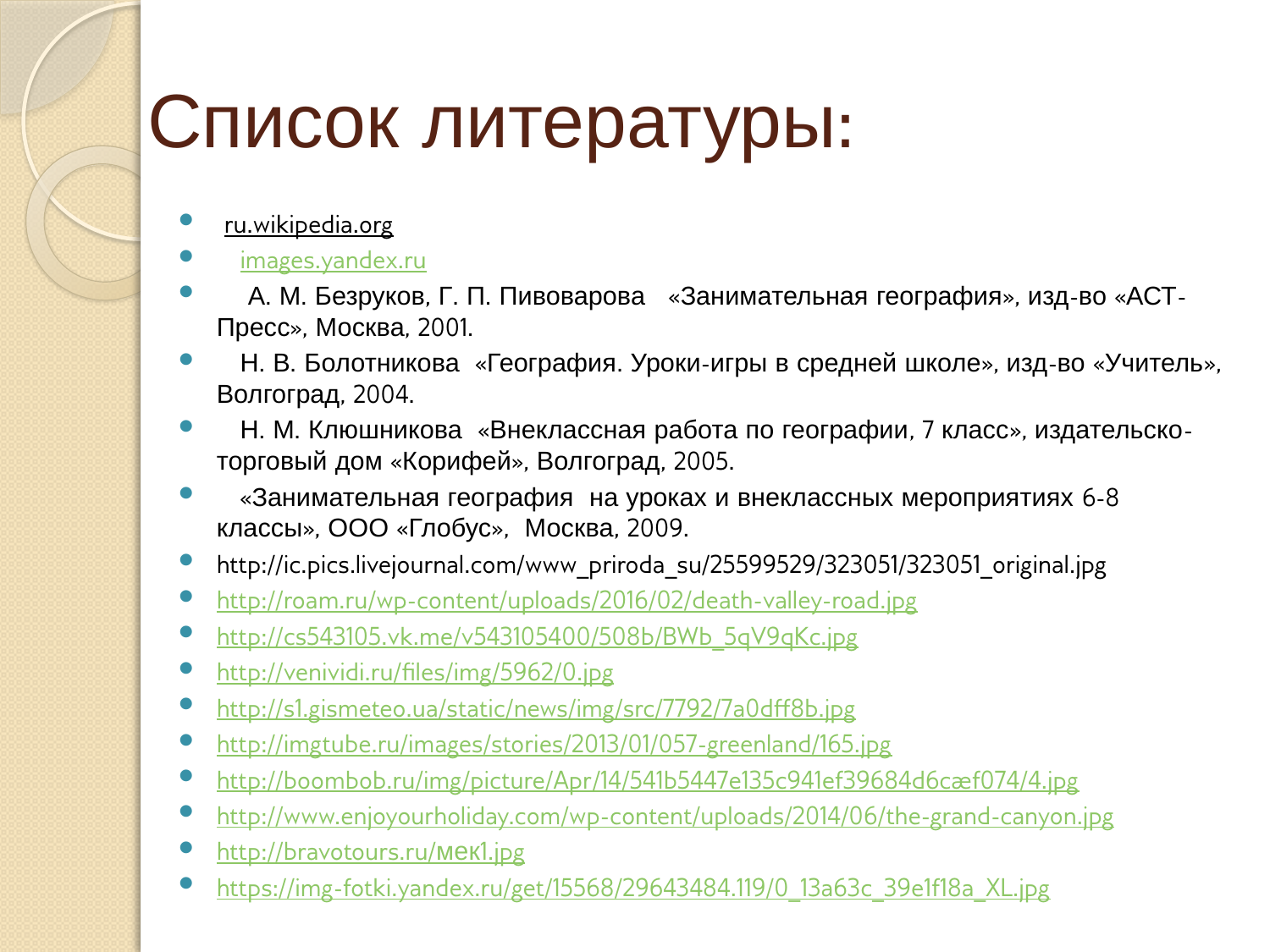

# Список литературы:
 ru.wikipedia.org
   images.yandex.ru
    А. М. Безруков, Г. П. Пивоварова   «Занимательная география», изд-во «АСТ-Пресс», Москва, 2001.
   Н. В. Болотникова  «География. Уроки-игры в средней школе», изд-во «Учитель», Волгоград, 2004.
   Н. М. Клюшникова  «Внеклассная работа по географии, 7 класс», издательско-торговый дом «Корифей», Волгоград, 2005.
   «Занимательная география  на уроках и внеклассных мероприятиях 6-8 классы», ООО «Глобус»,  Москва, 2009.
http://ic.pics.livejournal.com/www_priroda_su/25599529/323051/323051_original.jpg
http://roam.ru/wp-content/uploads/2016/02/death-valley-road.jpg
http://cs543105.vk.me/v543105400/508b/BWb_5qV9qKc.jpg
http://venividi.ru/files/img/5962/0.jpg
http://s1.gismeteo.ua/static/news/img/src/7792/7a0dff8b.jpg
http://imgtube.ru/images/stories/2013/01/057-greenland/165.jpg
http://boombob.ru/img/picture/Apr/14/541b5447e135c941ef39684d6caef074/4.jpg
http://www.enjoyourholiday.com/wp-content/uploads/2014/06/the-grand-canyon.jpg
http://bravotours.ru/мек1.jpg
https://img-fotki.yandex.ru/get/15568/29643484.119/0_13a63c_39e1f18a_XL.jpg